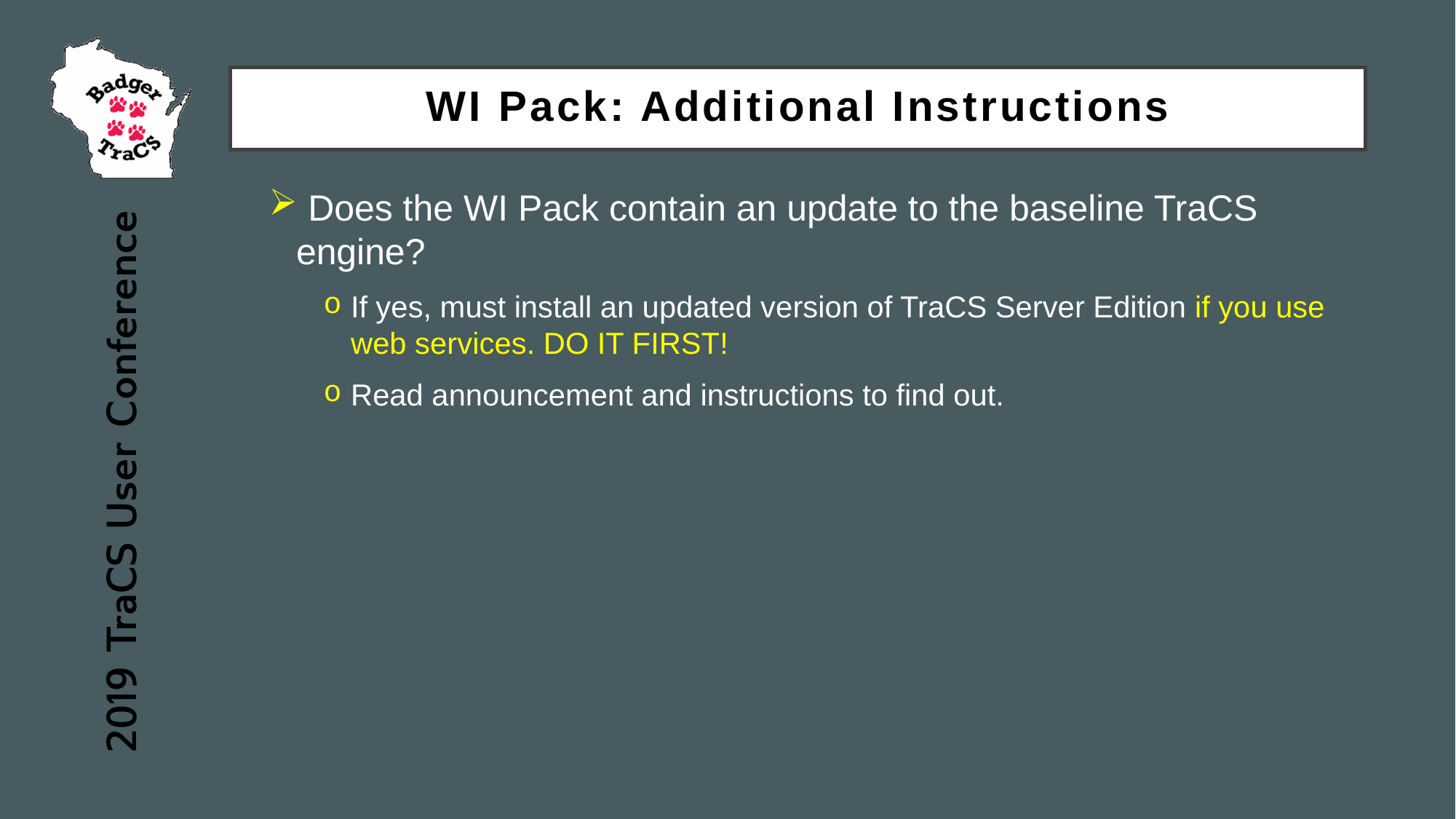

WI Pack: Additional Instructions
 Does the WI Pack contain an update to the baseline TraCS engine?
If yes, must install an updated version of TraCS Server Edition if you use web services. DO IT FIRST!
Read announcement and instructions to find out.